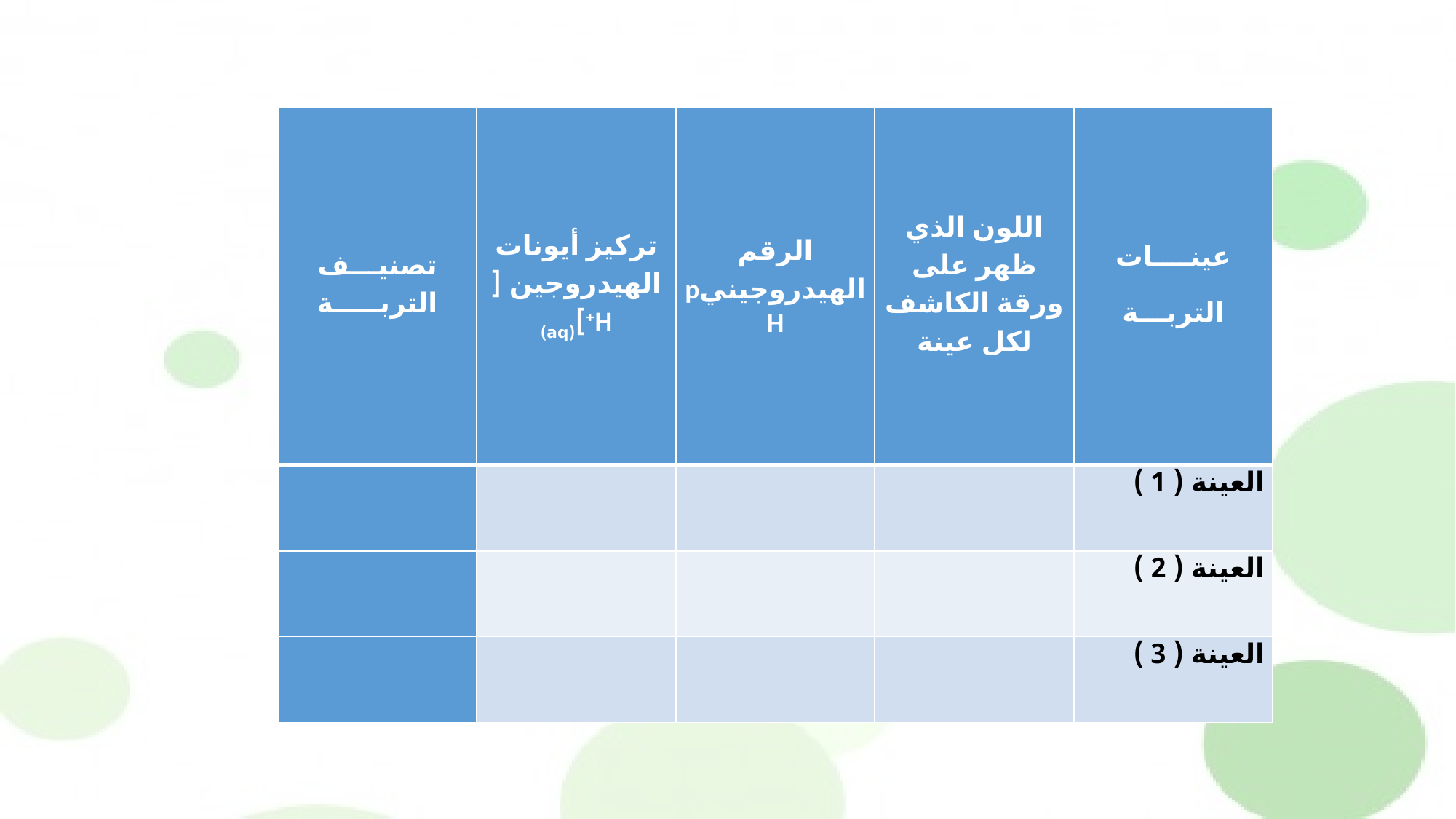

| تصنيـــف التربـــــة | تركيز أيونات الهيدروجين [H+](aq) | الرقم الهيدروجينيpH | اللون الذي ظهر على ورقة الكاشف لكل عينة | عينــــات التربـــة |
| --- | --- | --- | --- | --- |
|  |  |  |  | العينة ( 1 ) |
|  |  |  |  | العينة ( 2 ) |
|  |  |  |  | العينة ( 3 ) |